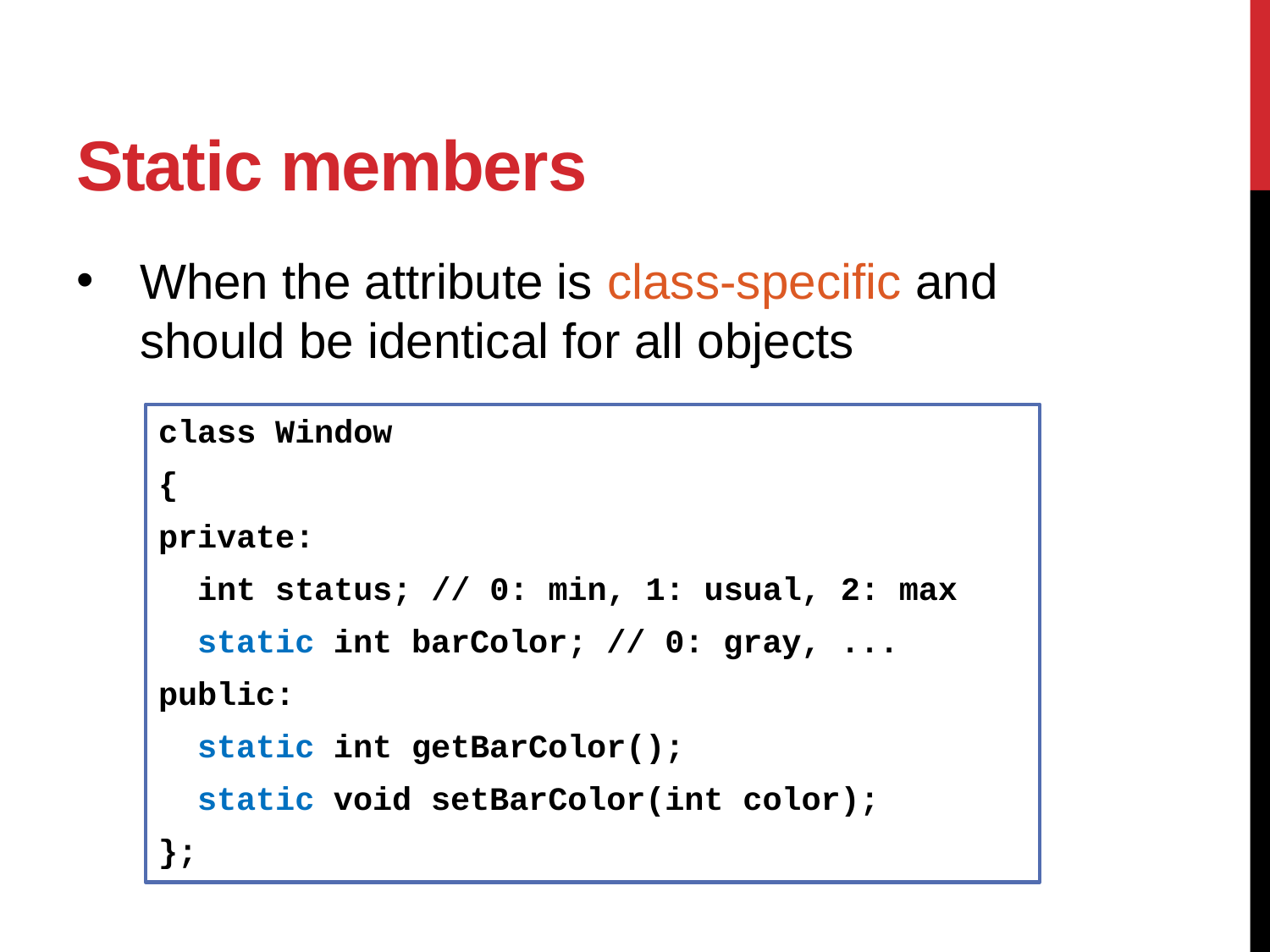

# Static members
When the attribute is class-specific and should be identical for all objects

class Window
{
private:
  int status; // 0: min, 1: usual, 2: max
  static int barColor; // 0: gray, ...
public:
  static int getBarColor();
  static void setBarColor(int color);
};